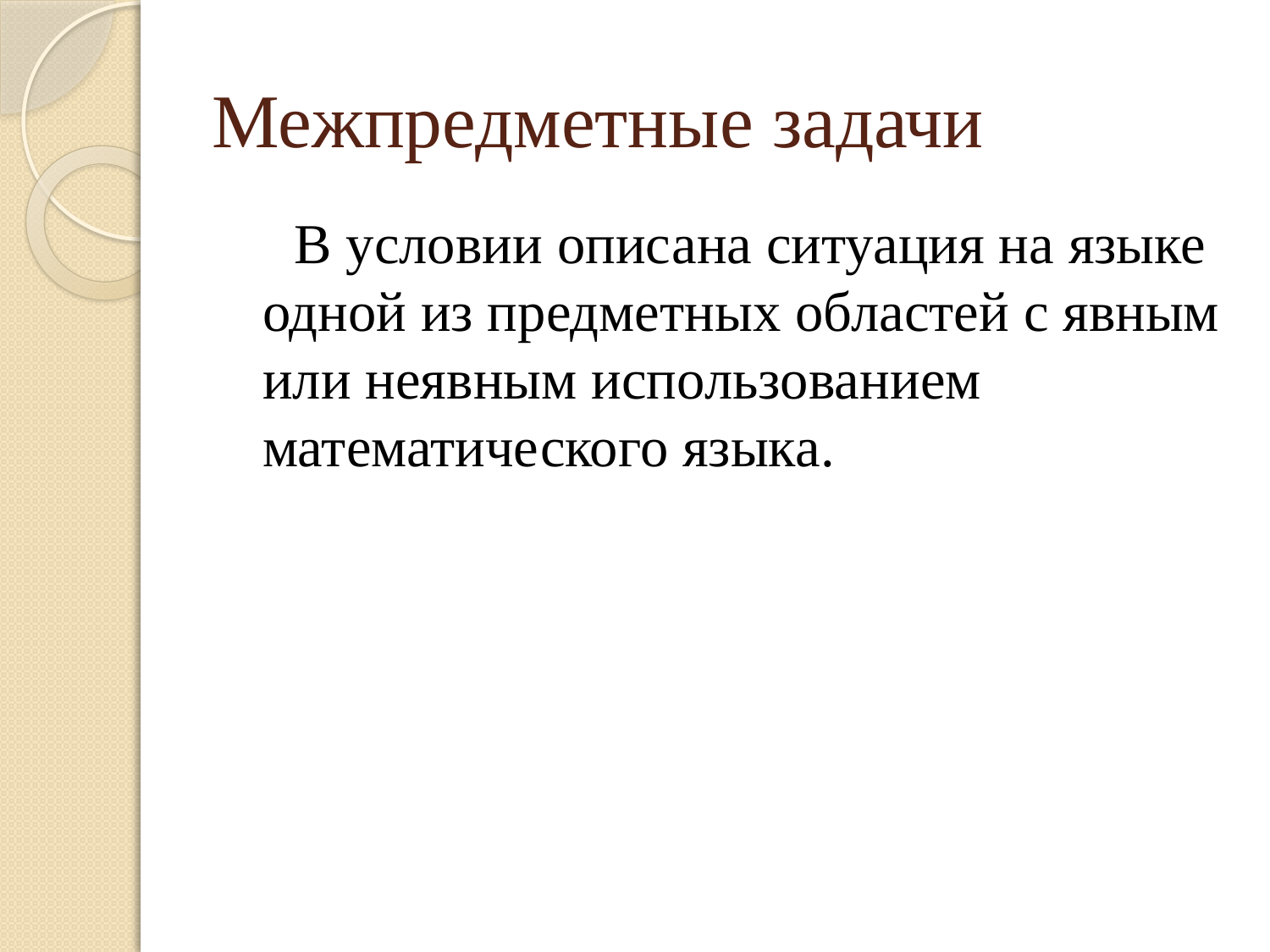

# Межпредметные задачи
     В условии описана ситуация на языке одной из предметных областей с явным или неявным использованием математического языка.